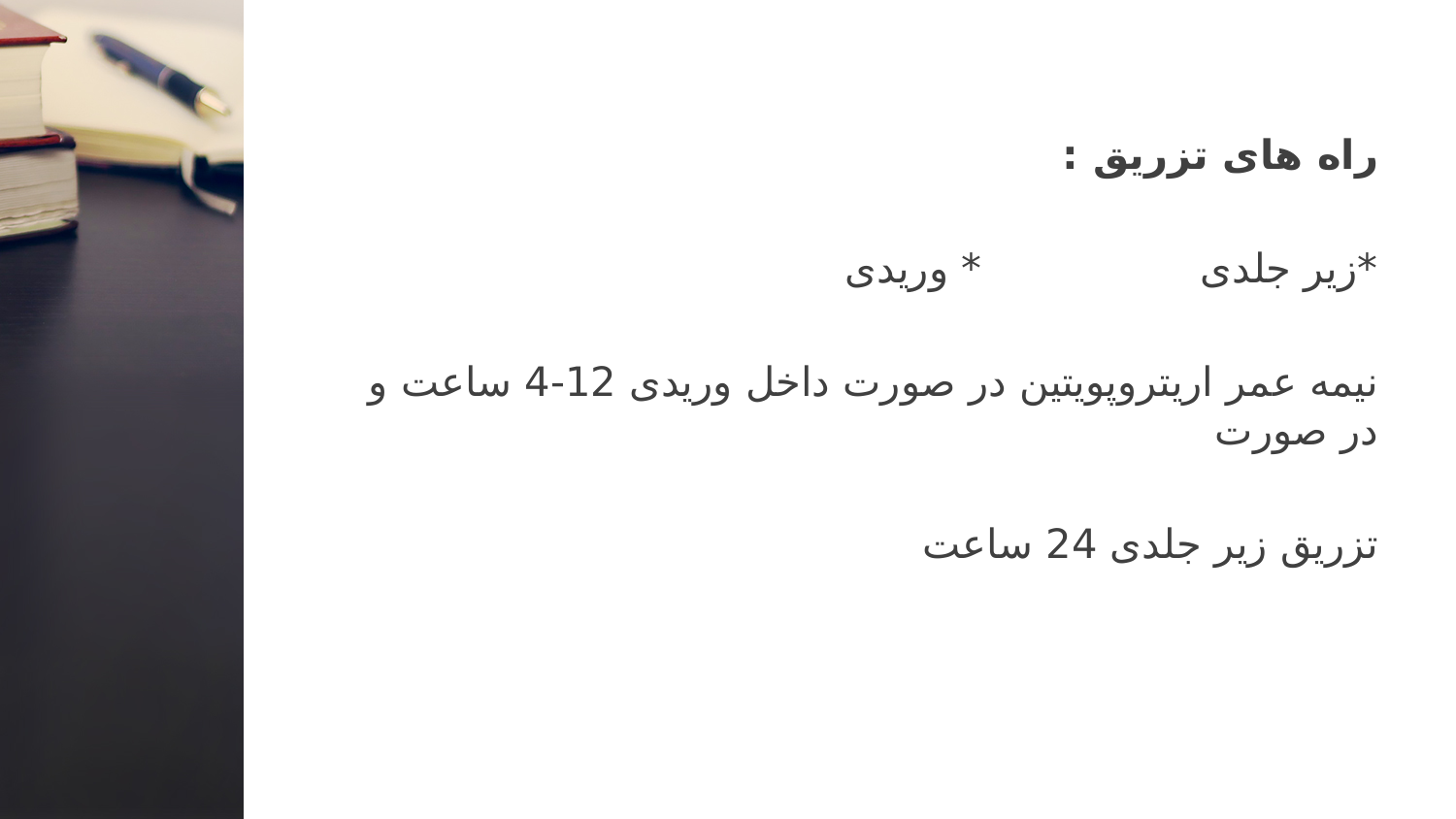

راه های تزریق :

*زیر جلدی                 * وریدی

نیمه عمر اریتروپویتین در صورت داخل وریدی 12-4 ساعت و در صورت

تزریق زیر جلدی 24 ساعت